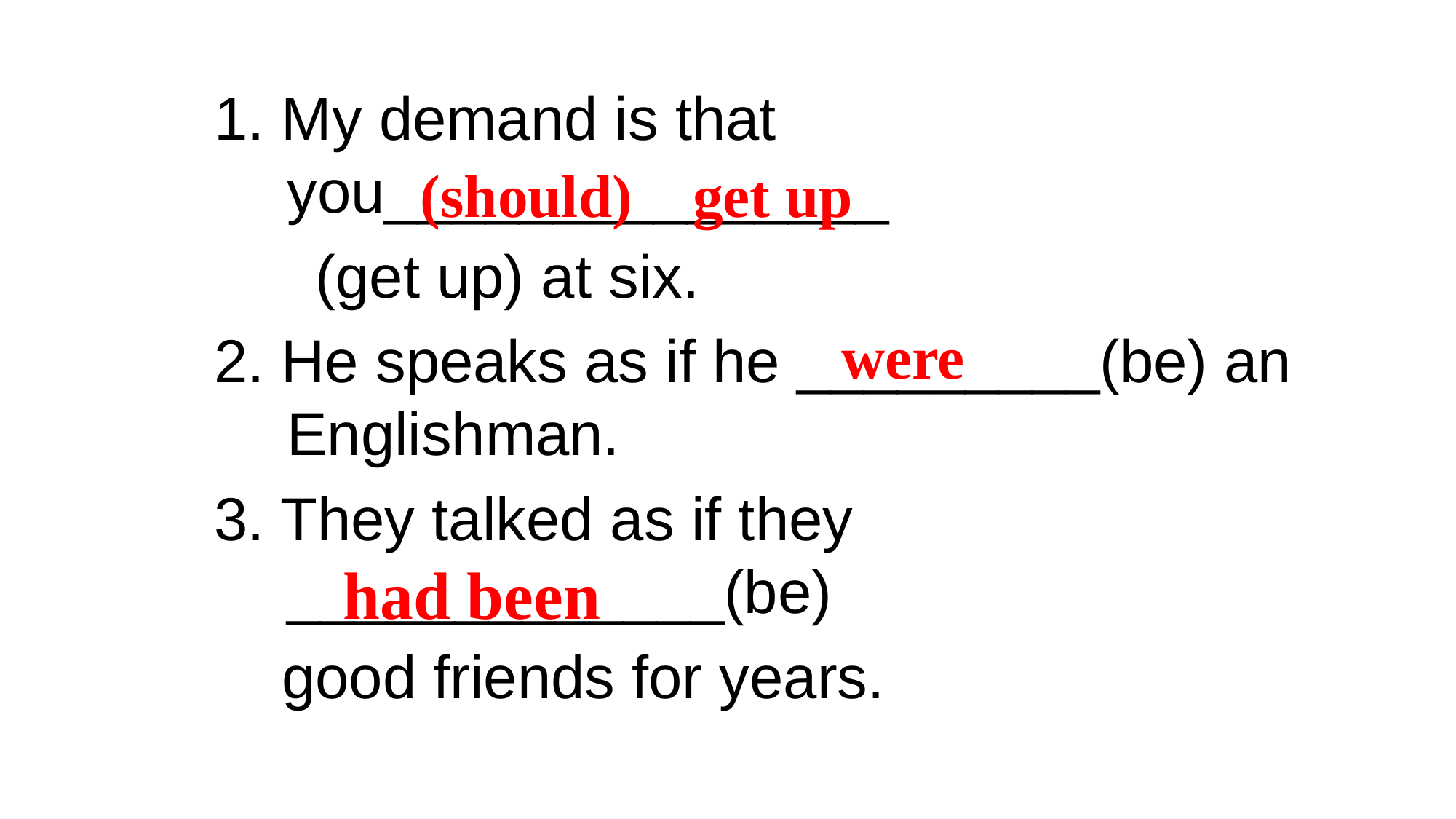

1. My demand is that you_______________
      (get up) at six.
2. He speaks as if he _________(be) an Englishman.
3. They talked as if they _____________(be)
    good friends for years.
(should)    get up
  were
had been